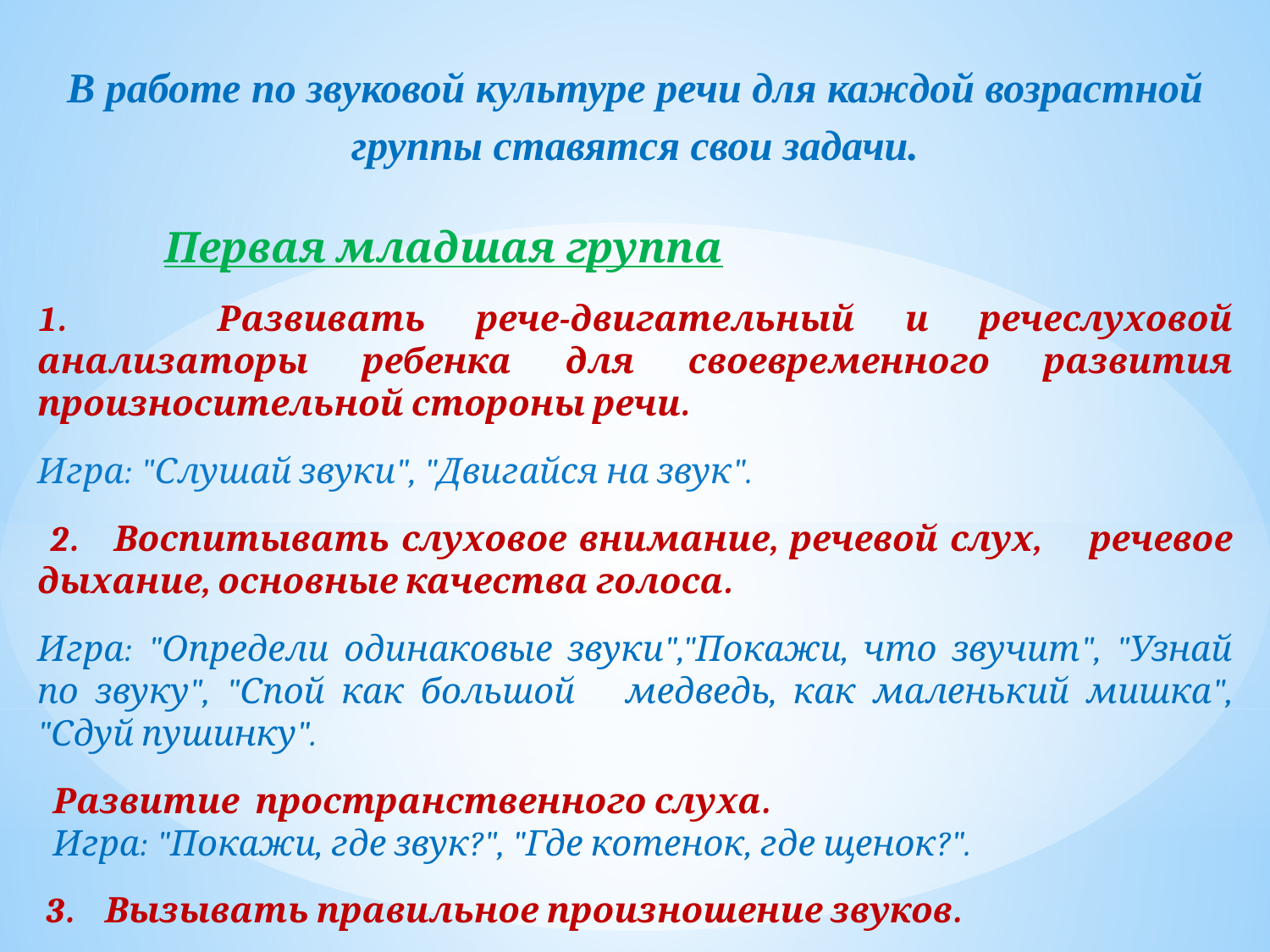

В работе по звуковой культуре речи для каждой возрастной группы ставятся свои задачи.

	Первая младшая группа

1.   Развивать рече-двигательный и речеслуховой анализаторы ребенка для своевременного развития произносительной стороны речи.

Игра: "Слушай звуки", "Двигайся на звук".

 2.   Воспитывать слуховое внимание, речевой слух,    речевое дыхание, основные качества голоса.

Игра: "Определи одинаковые звуки","Покажи, что звучит", "Узнай по звуку", "Спой как большой   медведь, как маленький мишка", "Сдуй пушинку".

  Развитие  пространственного слуха.
  Игра: "Покажи, где звук?", "Где котенок, где щенок?".

 3.    Вызывать правильное произношение звуков.